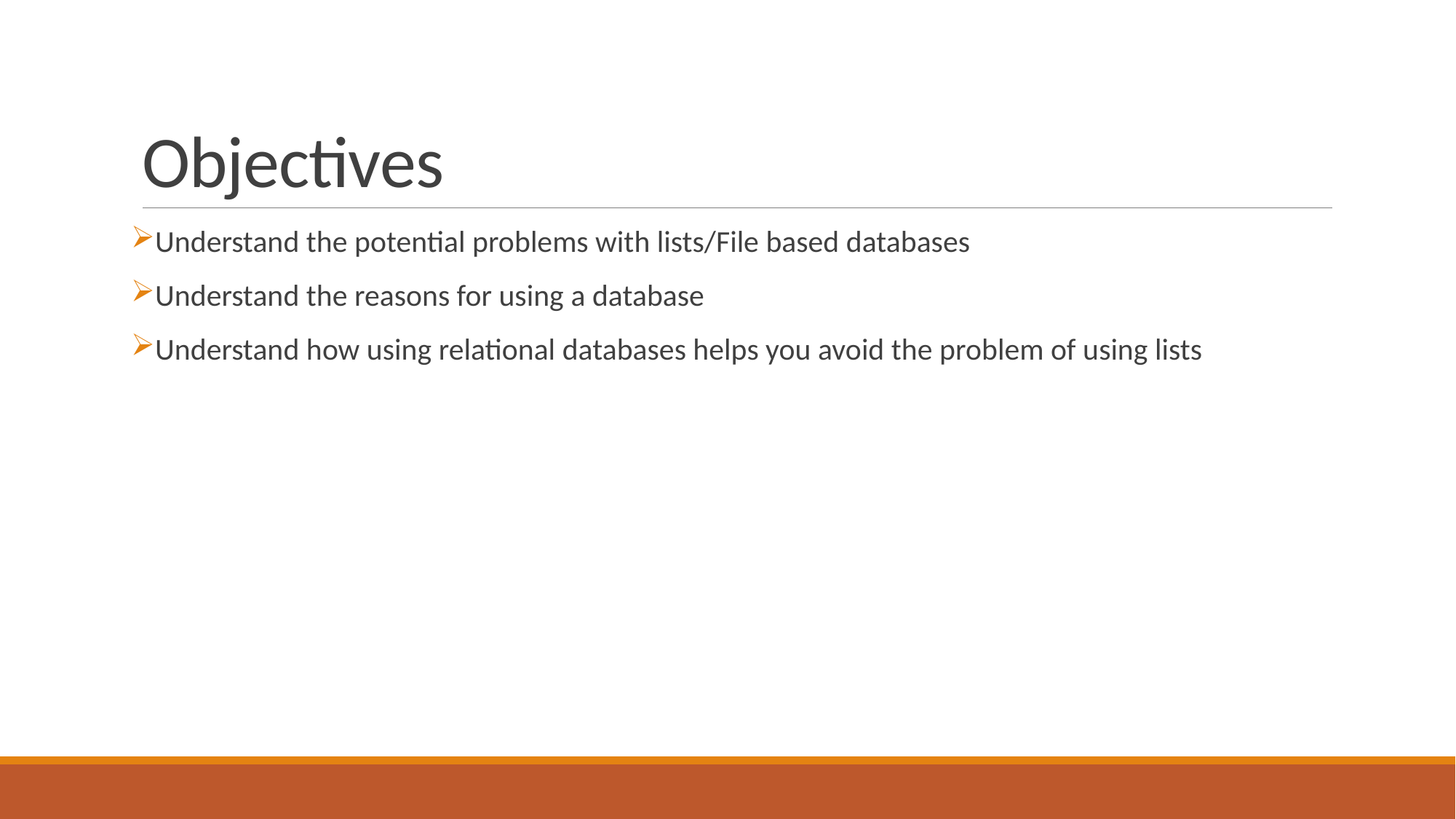

# Objectives
Understand the potential problems with lists/File based databases
Understand the reasons for using a database
Understand how using relational databases helps you avoid the problem of using lists